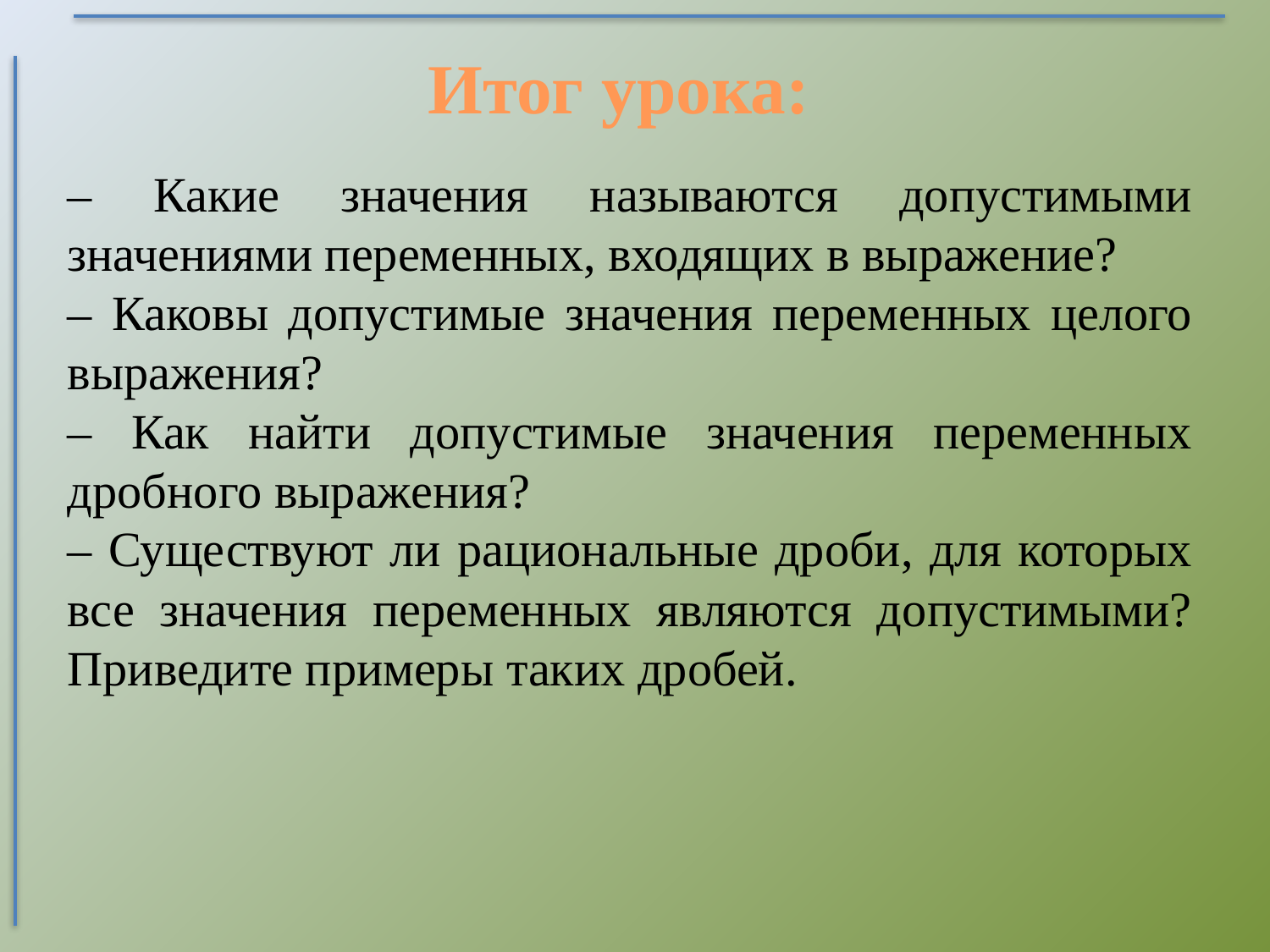

Итог урока:
– Какие значения называются допустимыми значениями переменных, входящих в выражение?
– Каковы допустимые значения переменных целого выражения?
– Как найти допустимые значения переменных дробного выражения?
– Существуют ли рациональные дроби, для которых все значения переменных являются допустимыми? Приведите примеры таких дробей.